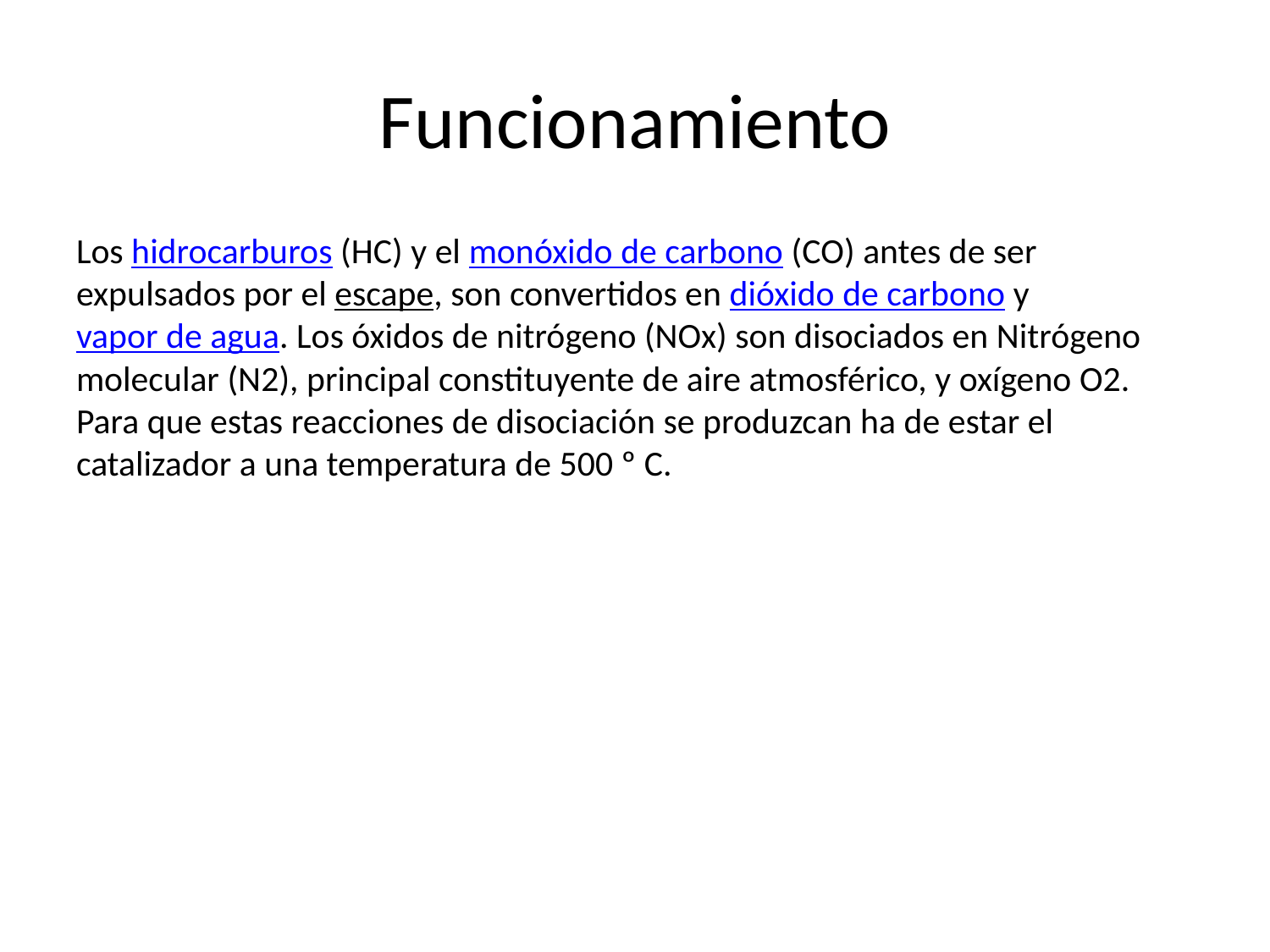

# Funcionamiento
Los hidrocarburos (HC) y el monóxido de carbono (CO) antes de ser expulsados por el escape, son convertidos en dióxido de carbono y vapor de agua. Los óxidos de nitrógeno (NOx) son disociados en Nitrógeno molecular (N2), principal constituyente de aire atmosférico, y oxígeno O2. Para que estas reacciones de disociación se produzcan ha de estar el catalizador a una temperatura de 500 º C.